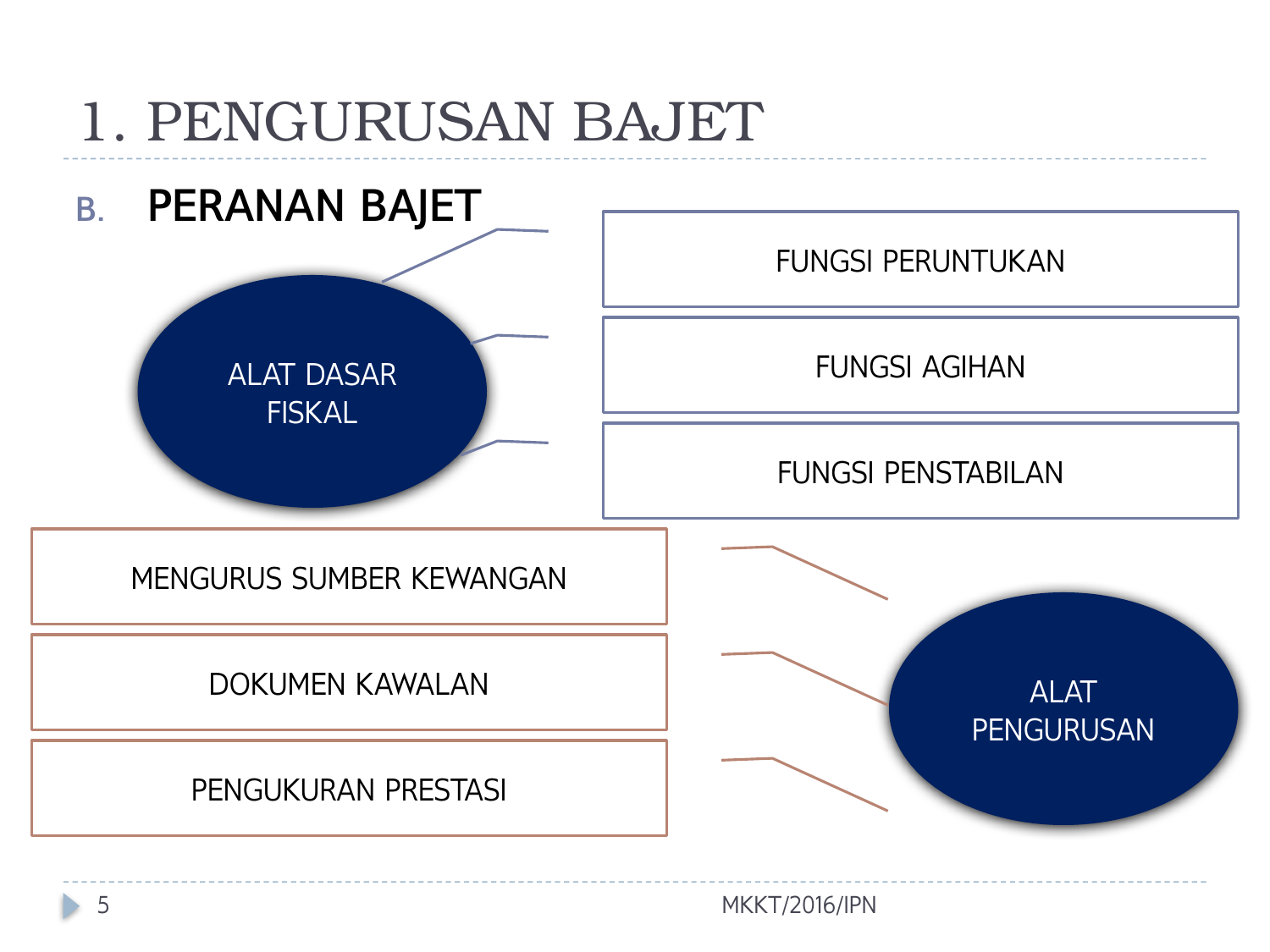

# 1. PENGURUSAN BAJET
PERANAN BAJET

FUNGSI PERUNTUKAN
ALAT DASAR FISKAL
FUNGSI AGIHAN
FUNGSI PENSTABILAN
MENGURUS SUMBER KEWANGAN
ALAT PENGURUSAN
DOKUMEN KAWALAN
PENGUKURAN PRESTASI
5
MKKT/2016/IPN